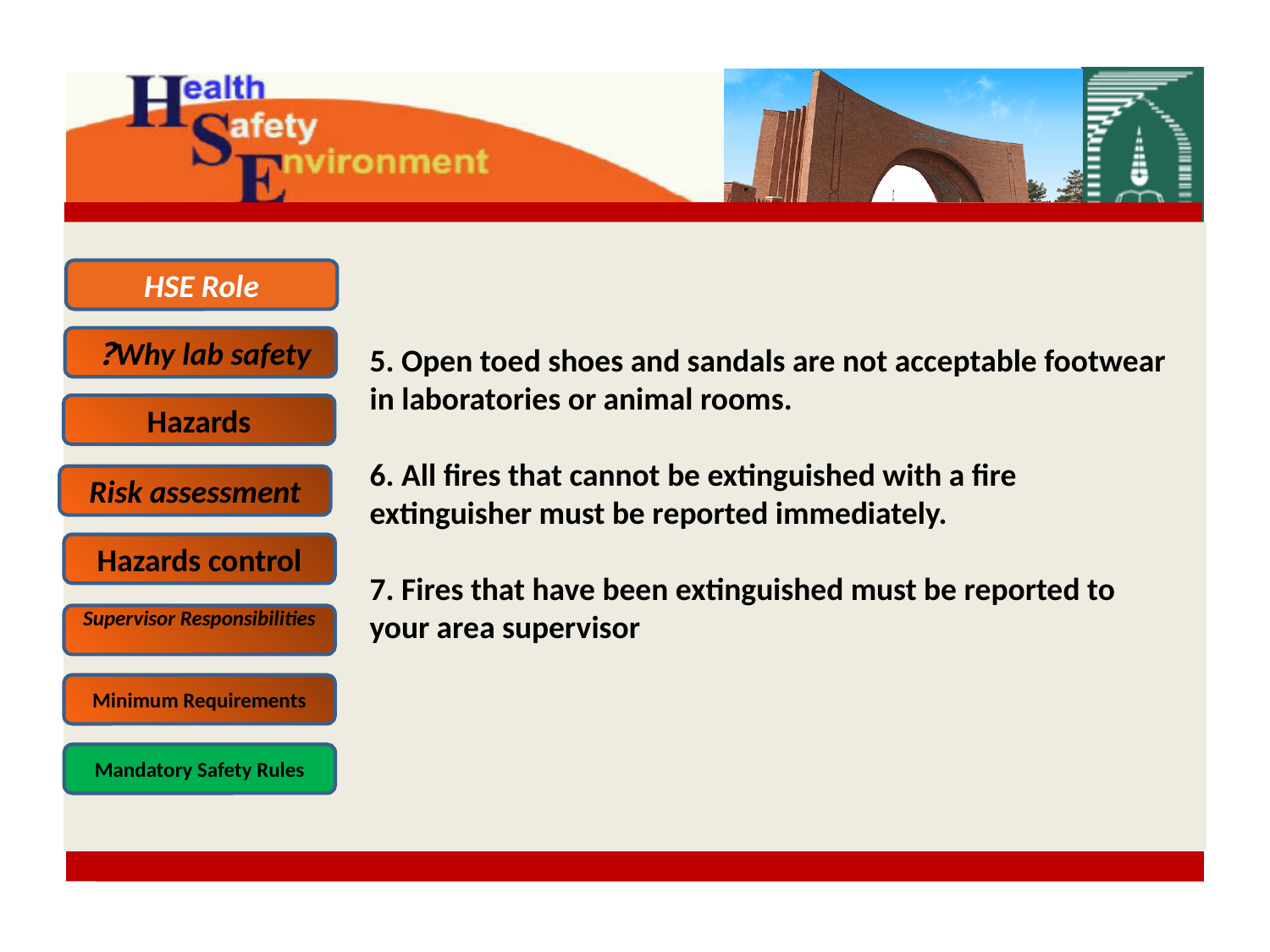

HSE Role
Why lab safety?
5. Open toed shoes and sandals are not acceptable footwear in laboratories or animal rooms.

6. All fires that cannot be extinguished with a fire extinguisher must be reported immediately.

7. Fires that have been extinguished must be reported to your area supervisor
Hazards
Risk assessment
Hazards control
Supervisor Responsibilities

Minimum Requirements
Mandatory Safety Rules